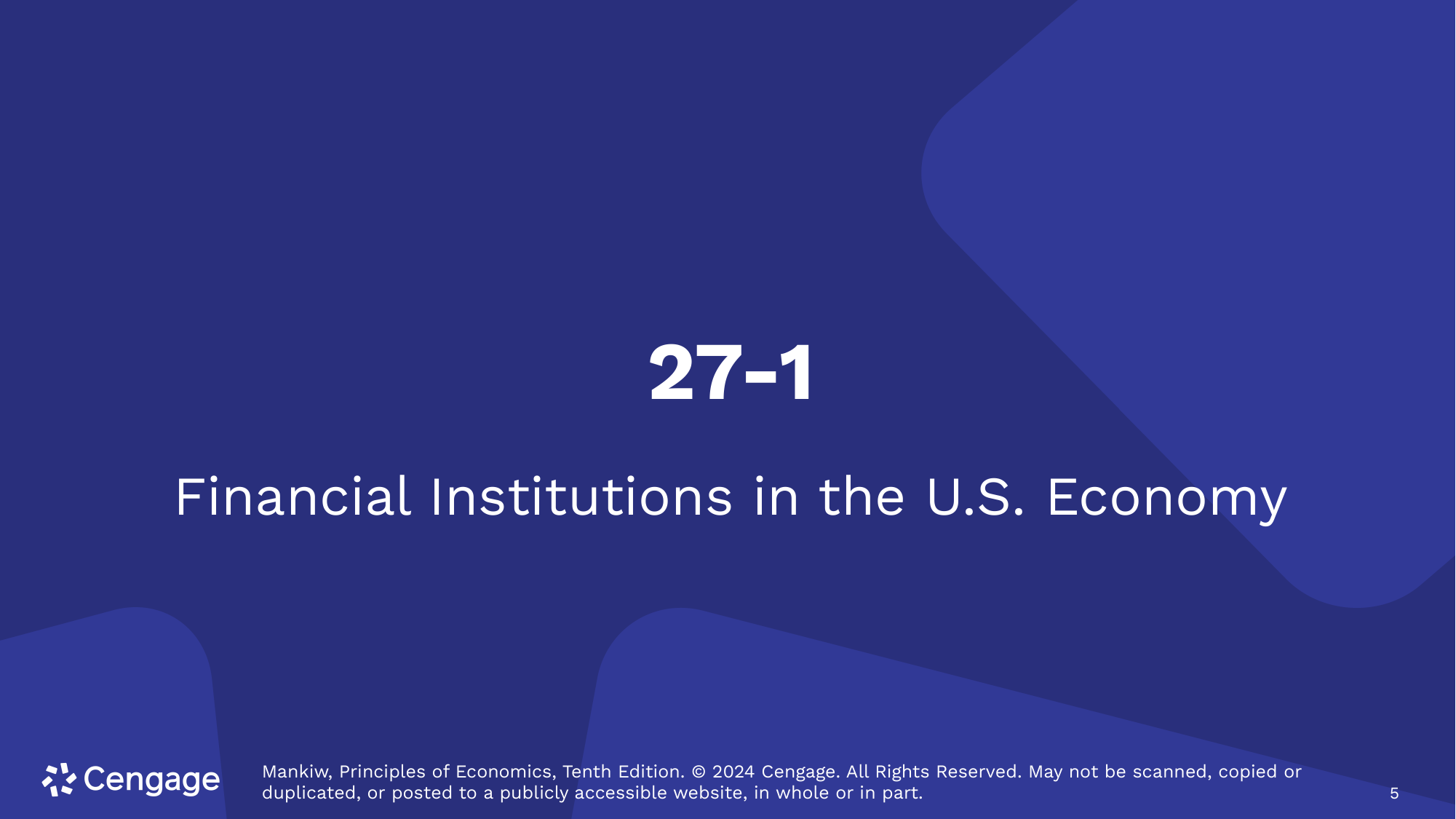

# 27-1
Financial Institutions in the U.S. Economy